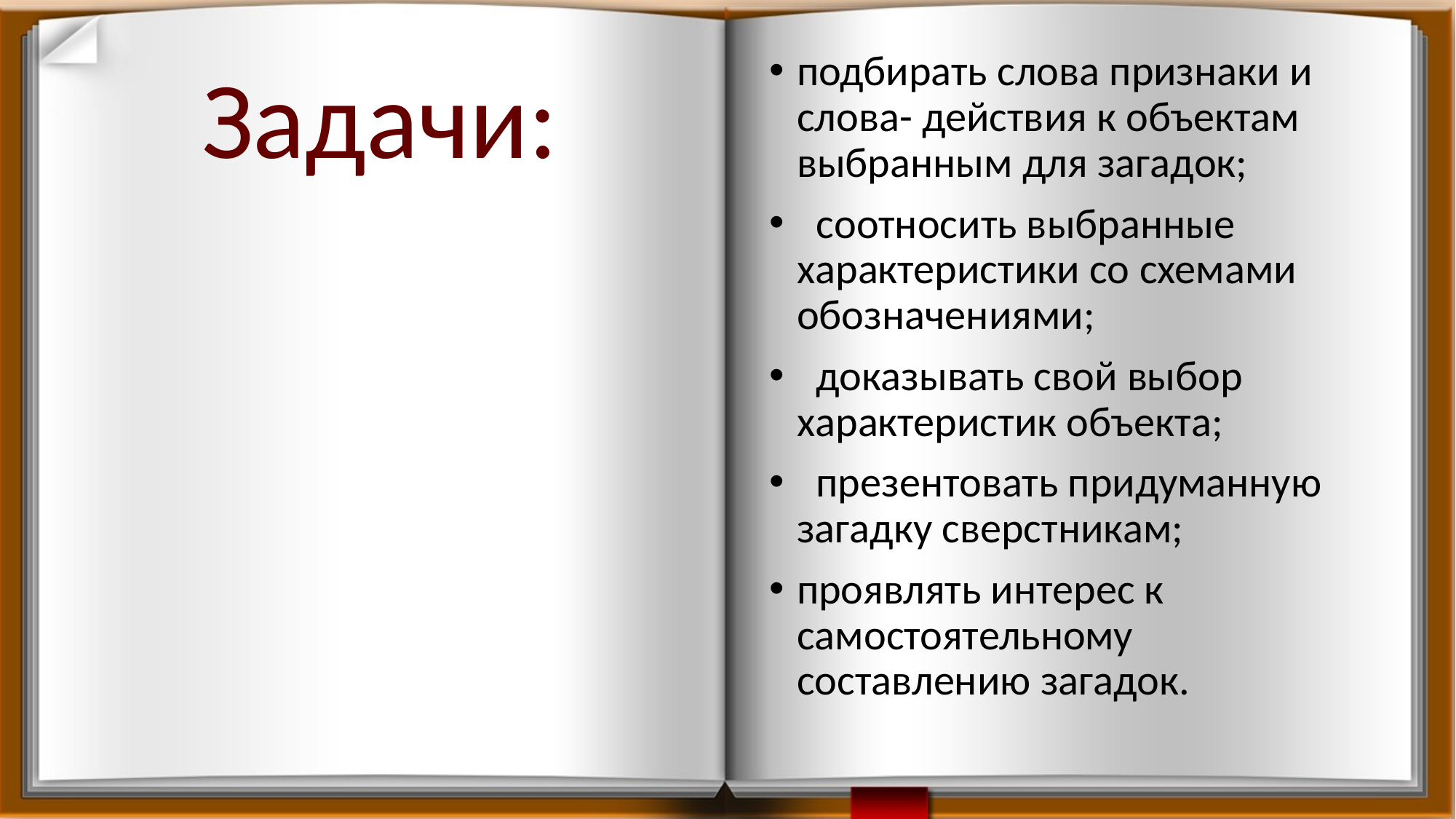

Задачи:
подбирать слова признаки и слова- действия к объектам выбранным для загадок;
  соотносить выбранные характеристики со схемами обозначениями;
  доказывать свой выбор характеристик объекта;
  презентовать придуманную загадку сверстникам;
проявлять интерес к самостоятельному составлению загадок.